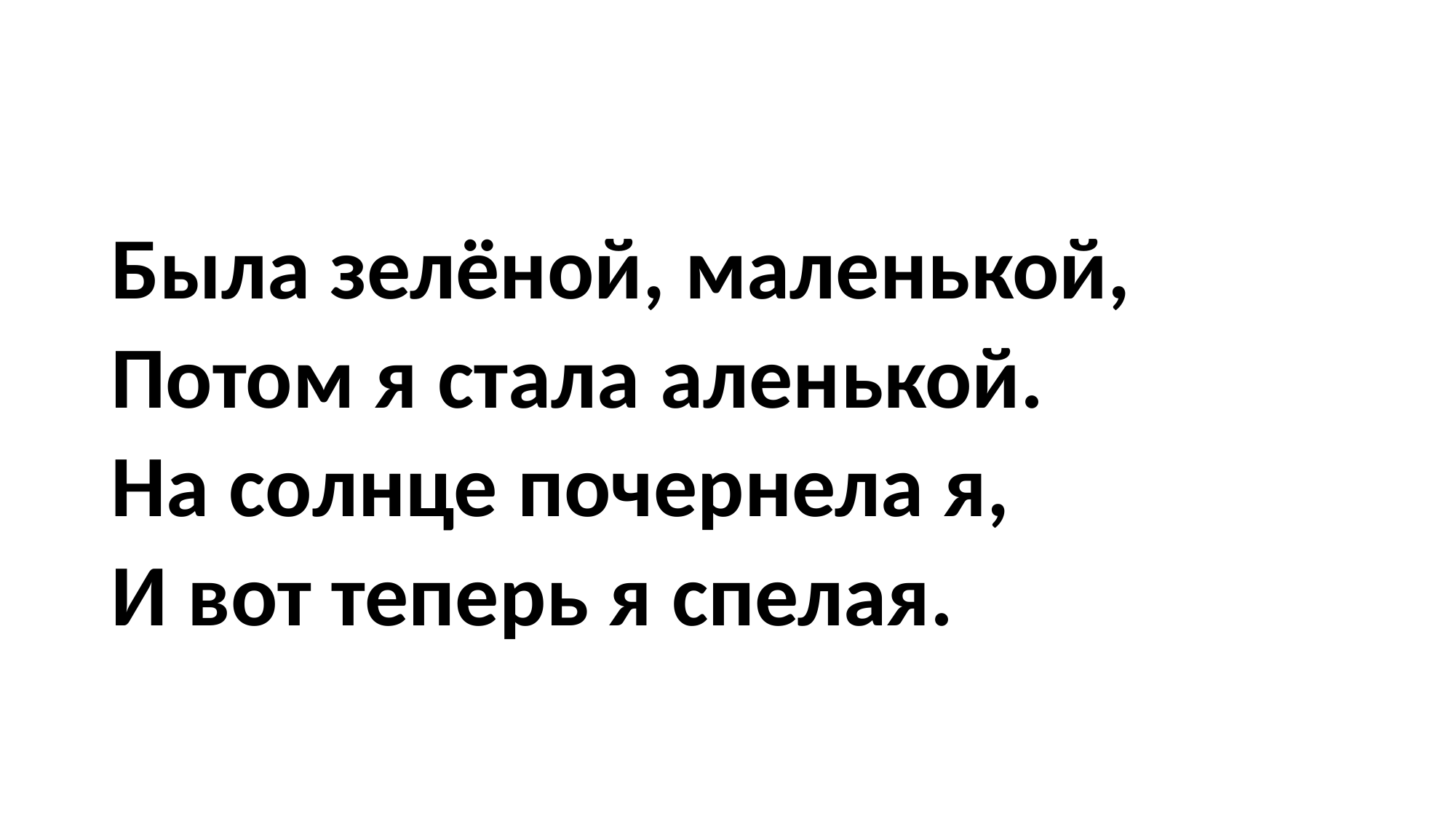

#
Была зелёной, маленькой,
Потом я стала аленькой.
На солнце почернела я,
И вот теперь я спелая.